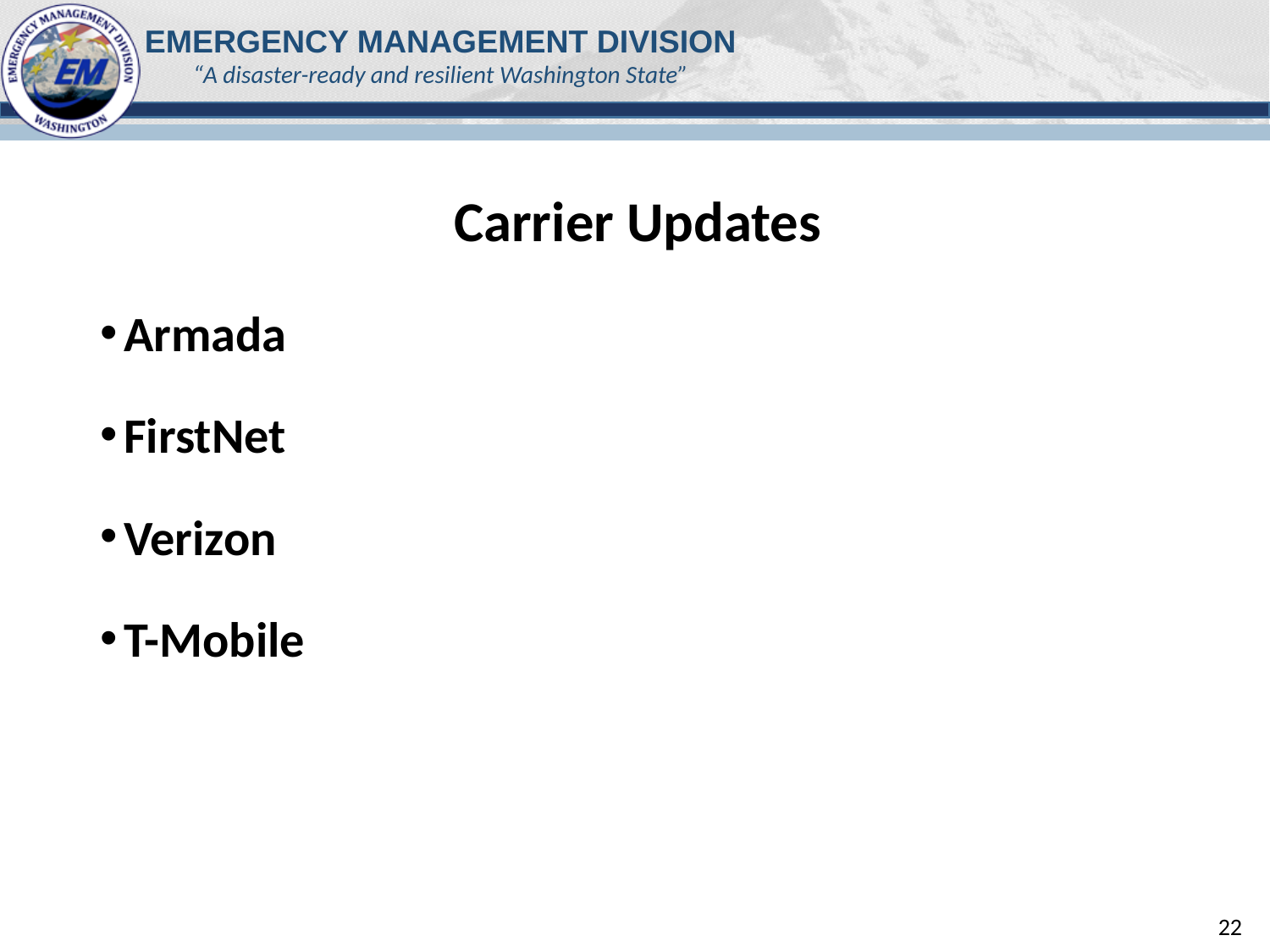

# Carrier Updates
Armada
FirstNet
Verizon
T-Mobile
22